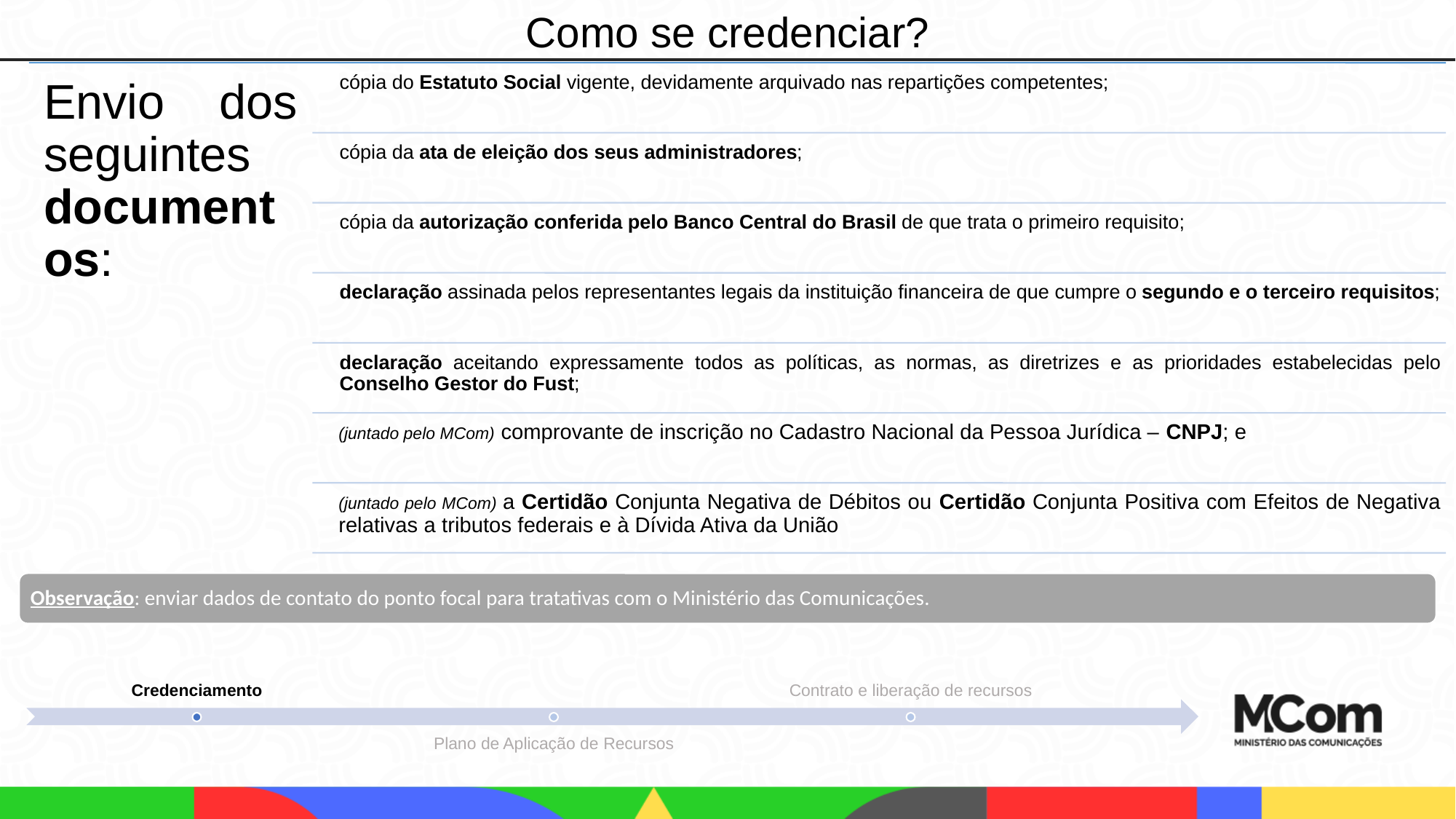

Como se credenciar?
Envio dos seguintes documentos:
cópia do Estatuto Social vigente, devidamente arquivado nas repartições competentes;
cópia da ata de eleição dos seus administradores;
cópia da autorização conferida pelo Banco Central do Brasil de que trata o primeiro requisito;
declaração assinada pelos representantes legais da instituição financeira de que cumpre o segundo e o terceiro requisitos;
declaração aceitando expressamente todos as políticas, as normas, as diretrizes e as prioridades estabelecidas pelo Conselho Gestor do Fust;
(juntado pelo MCom) comprovante de inscrição no Cadastro Nacional da Pessoa Jurídica – CNPJ; e
(juntado pelo MCom) a Certidão Conjunta Negativa de Débitos ou Certidão Conjunta Positiva com Efeitos de Negativa relativas a tributos federais e à Dívida Ativa da União
Observação: enviar dados de contato do ponto focal para tratativas com o Ministério das Comunicações.
Credenciamento
Plano de Aplicação de Recursos
Contrato e liberação de recursos